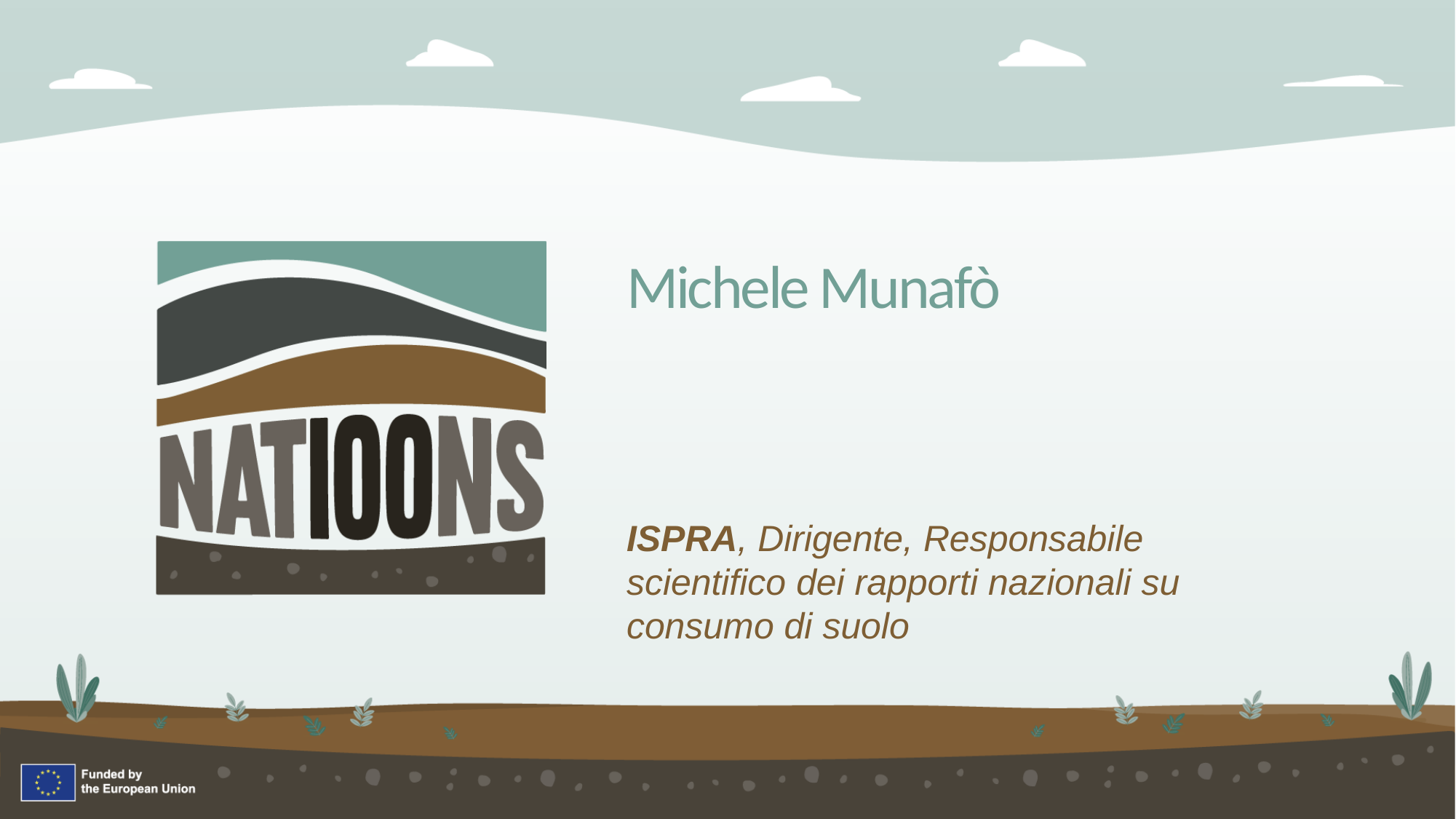

# Michele Munafò
ISPRA, Dirigente, Responsabile scientifico dei rapporti nazionali su consumo di suolo